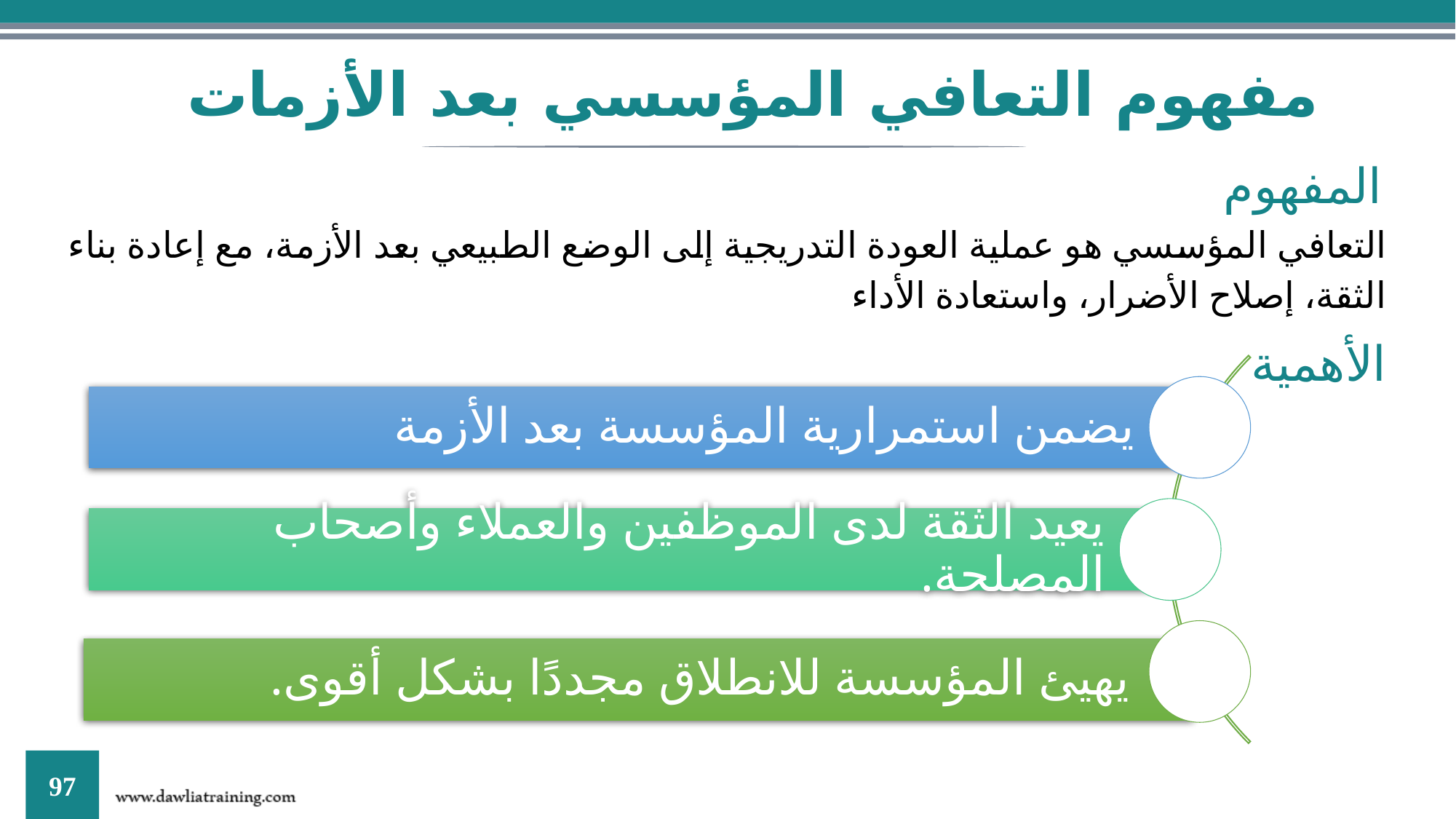

مفهوم التعافي المؤسسي بعد الأزمات
المفهوم
التعافي المؤسسي هو عملية العودة التدريجية إلى الوضع الطبيعي بعد الأزمة، مع إعادة بناء الثقة، إصلاح الأضرار، واستعادة الأداء
الأهمية
يضمن استمرارية المؤسسة بعد الأزمة
يعيد الثقة لدى الموظفين والعملاء وأصحاب المصلحة.
يهيئ المؤسسة للانطلاق مجددًا بشكل أقوى.